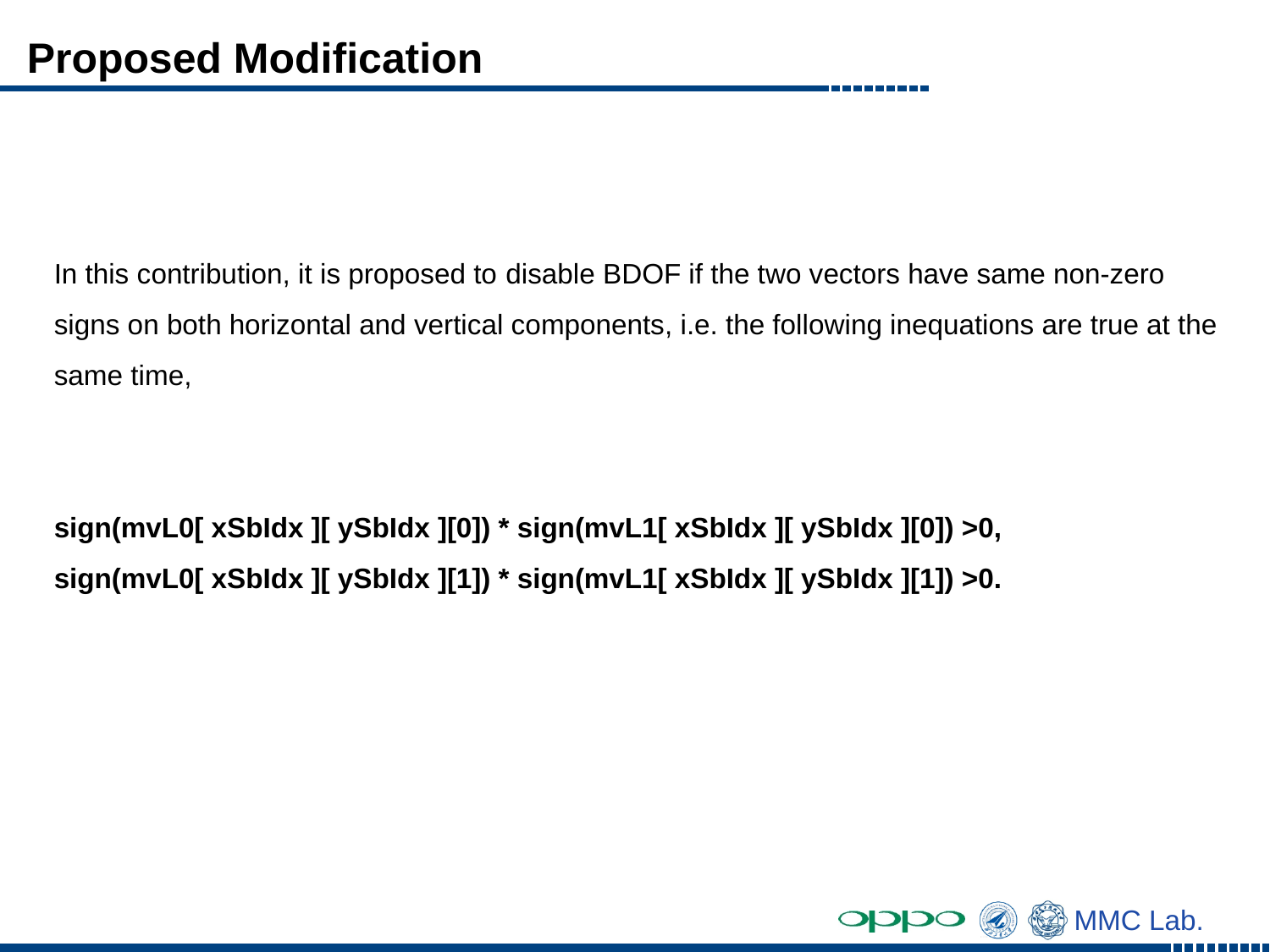

# Proposed Modification
In this contribution, it is proposed to disable BDOF if the two vectors have same non-zero signs on both horizontal and vertical components, i.e. the following inequations are true at the same time,

sign(mvL0[ xSbIdx ][ ySbIdx ][0]) * sign(mvL1[ xSbIdx ][ ySbIdx ][0]) >0,
sign(mvL0[ xSbIdx ][ ySbIdx ][1]) * sign(mvL1[ xSbIdx ][ ySbIdx ][1]) >0.